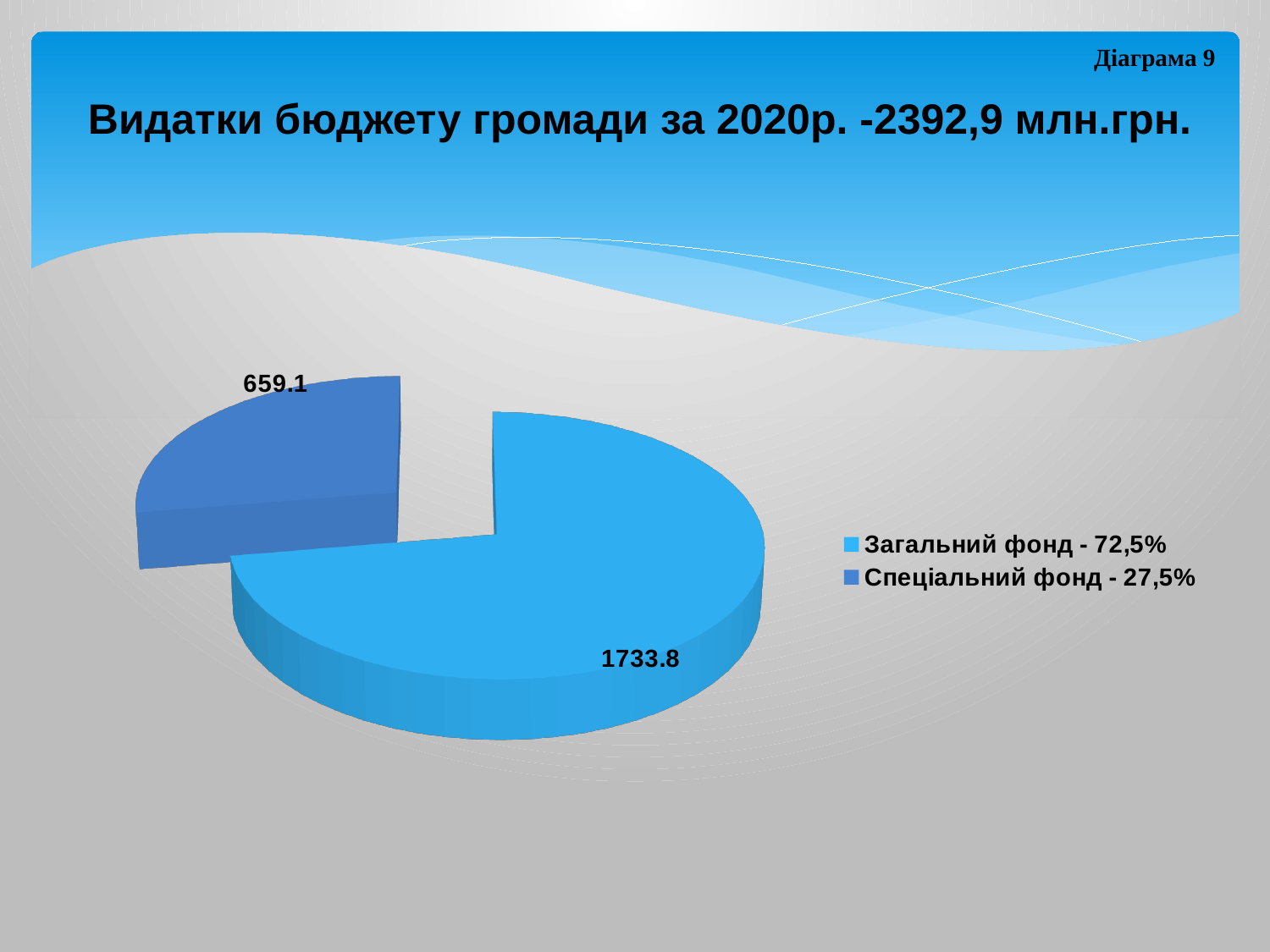

Діаграма 9
Видатки бюджету громади за 2020р. -2392,9 млн.грн.

[unsupported chart]